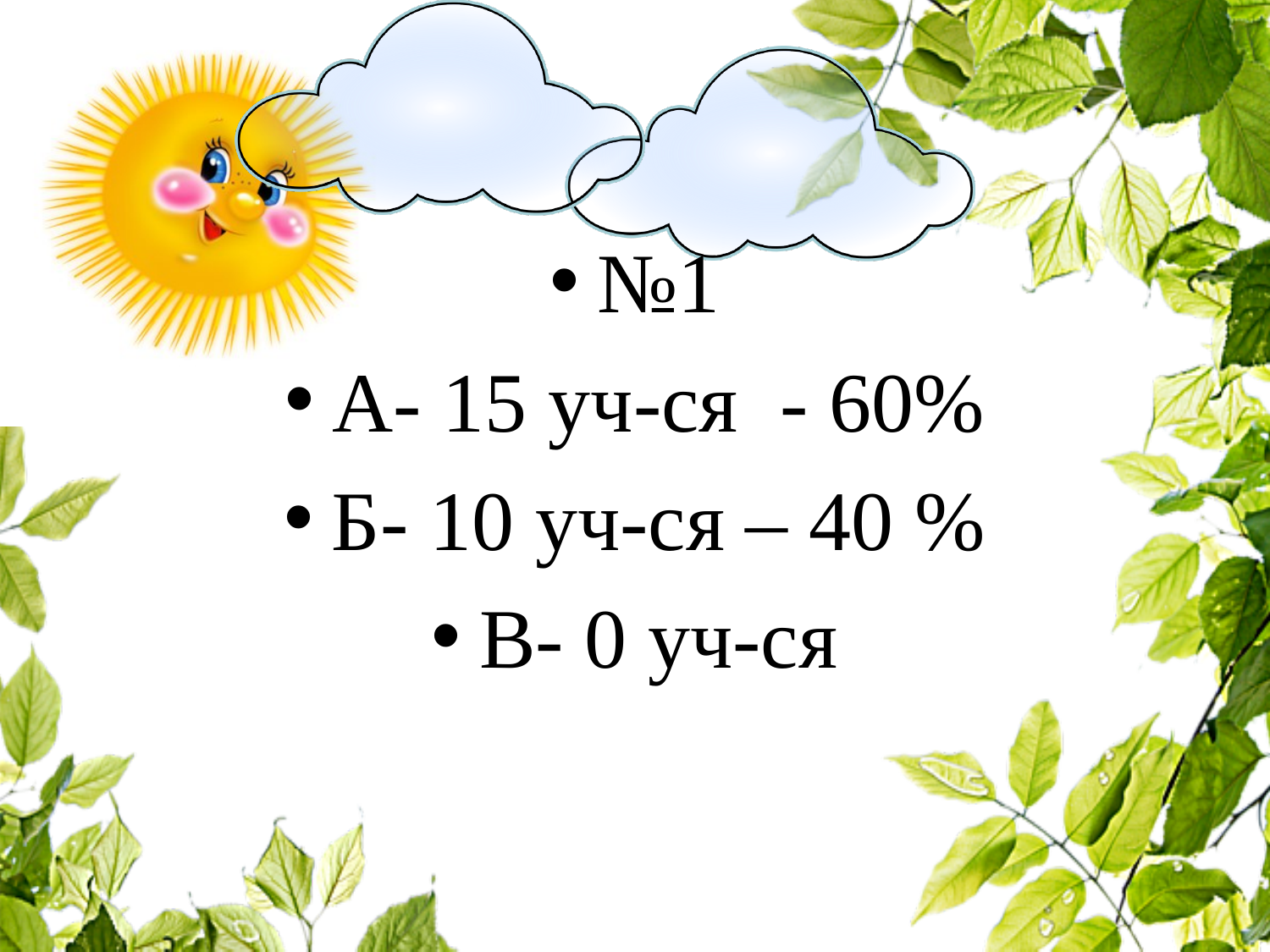

#
№1
А- 15 уч-ся  - 60%
Б- 10 уч-ся – 40 %
В- 0 уч-ся